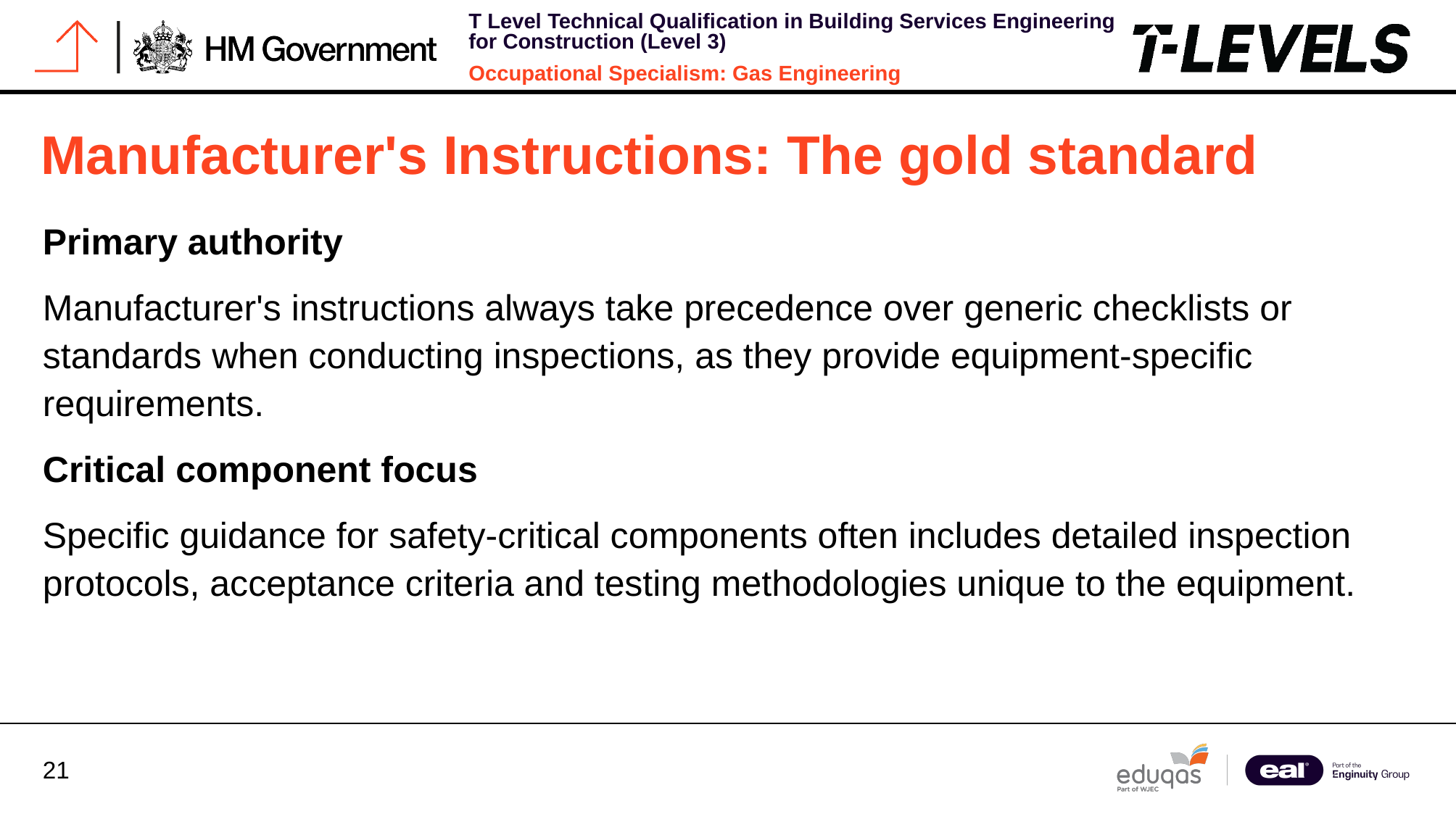

# Manufacturer's Instructions: The gold standard
Primary authority
Manufacturer's instructions always take precedence over generic checklists or standards when conducting inspections, as they provide equipment-specific requirements.
Critical component focus
Specific guidance for safety-critical components often includes detailed inspection protocols, acceptance criteria and testing methodologies unique to the equipment.